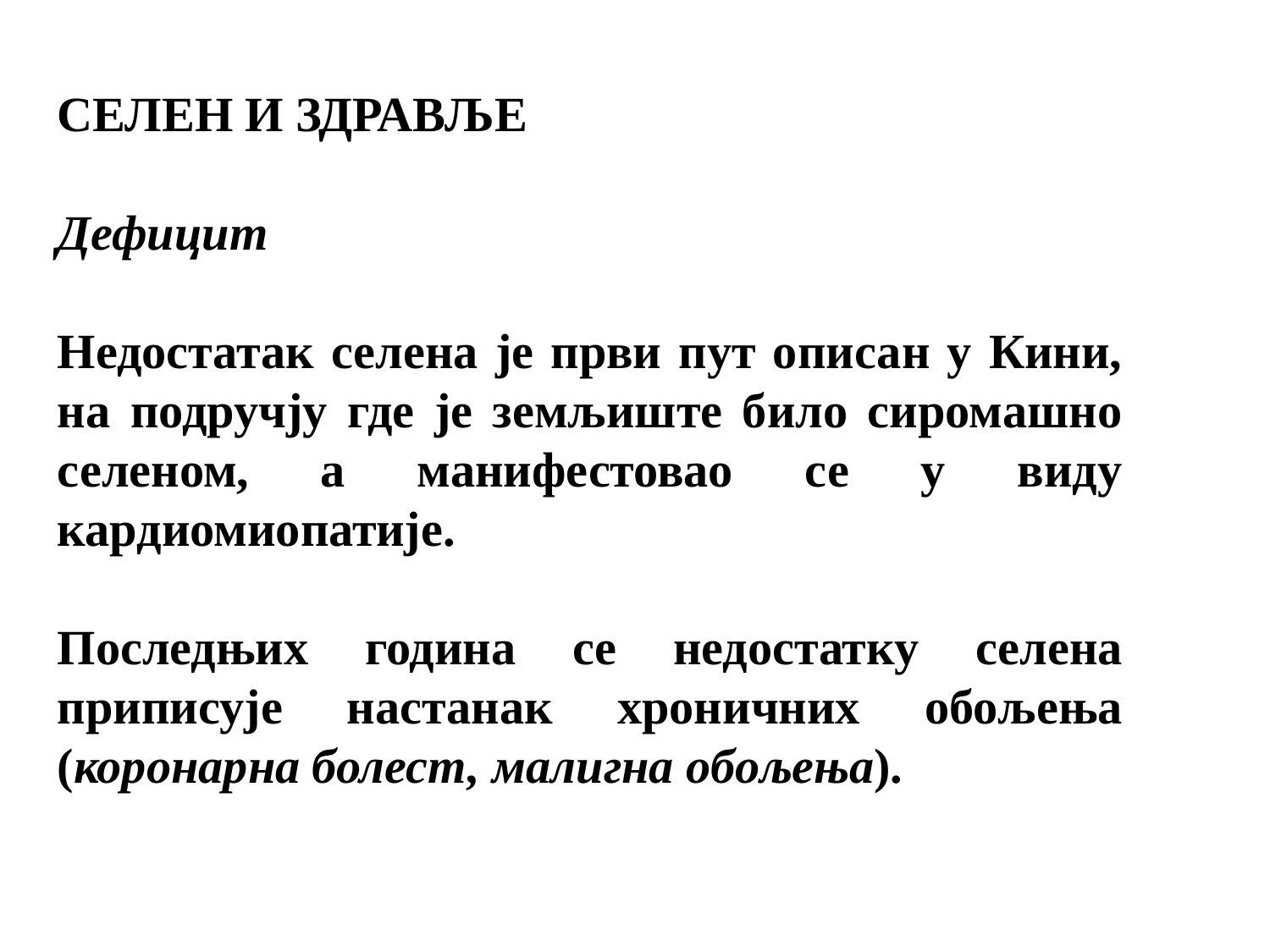

СЕЛЕН И ЗДРАВЉЕ

Дефицит

Недостатак селена је први пут описан у Кини, на подручју где је земљиште било сиромашно селеном, а манифестовао се у виду кардиомиопатије.

Последњих година се недостатку селена приписује настанак хроничних обољења (коронарна болест, малигна обољења).